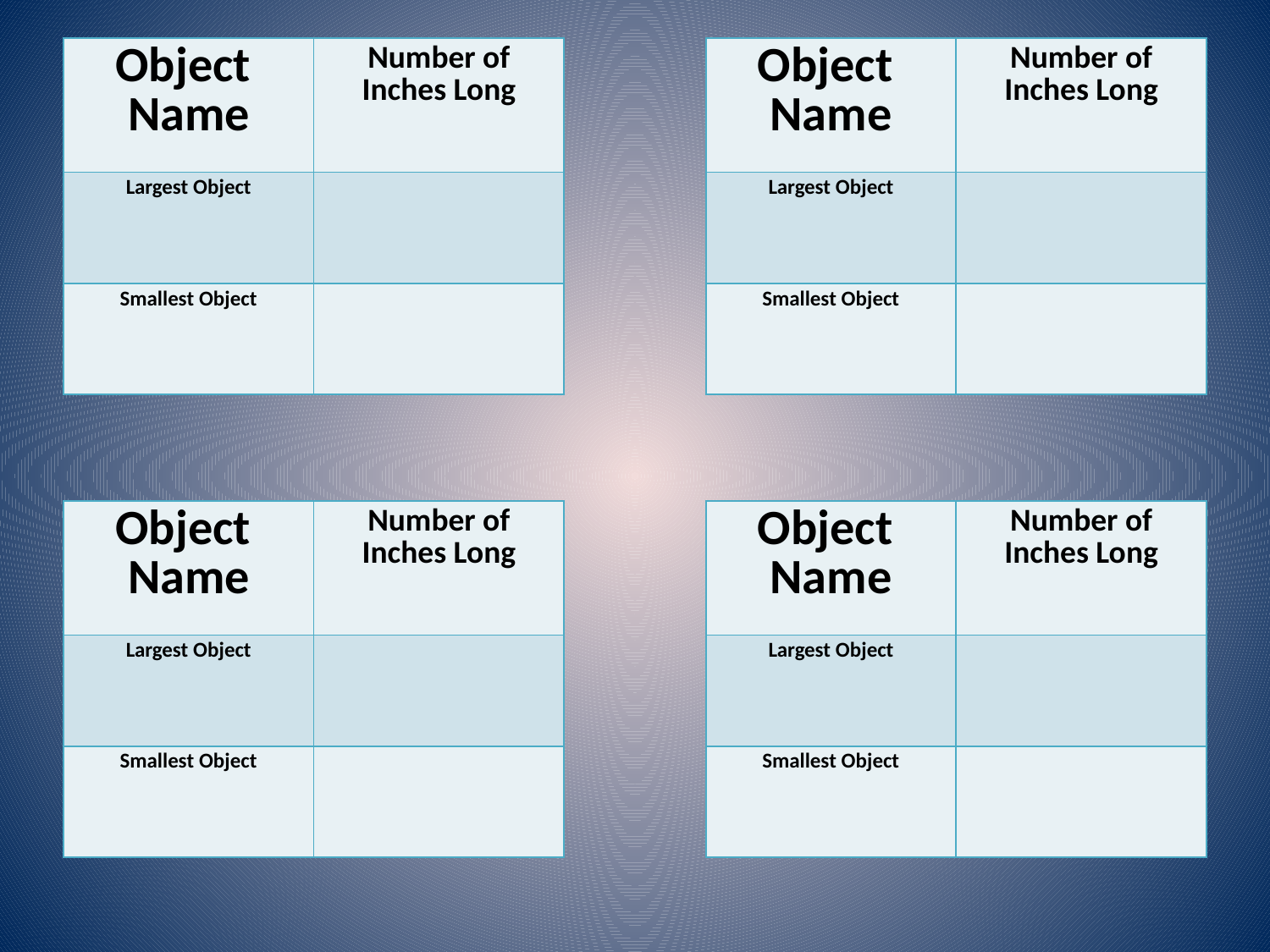

| Object Name | Number of Inches Long |
| --- | --- |
| Largest Object |  |
| Smallest Object |  |
| Object Name | Number of Inches Long |
| --- | --- |
| Largest Object |  |
| Smallest Object |  |
| Object Name | Number of Inches Long |
| --- | --- |
| Largest Object |  |
| Smallest Object |  |
| Object Name | Number of Inches Long |
| --- | --- |
| Largest Object |  |
| Smallest Object |  |